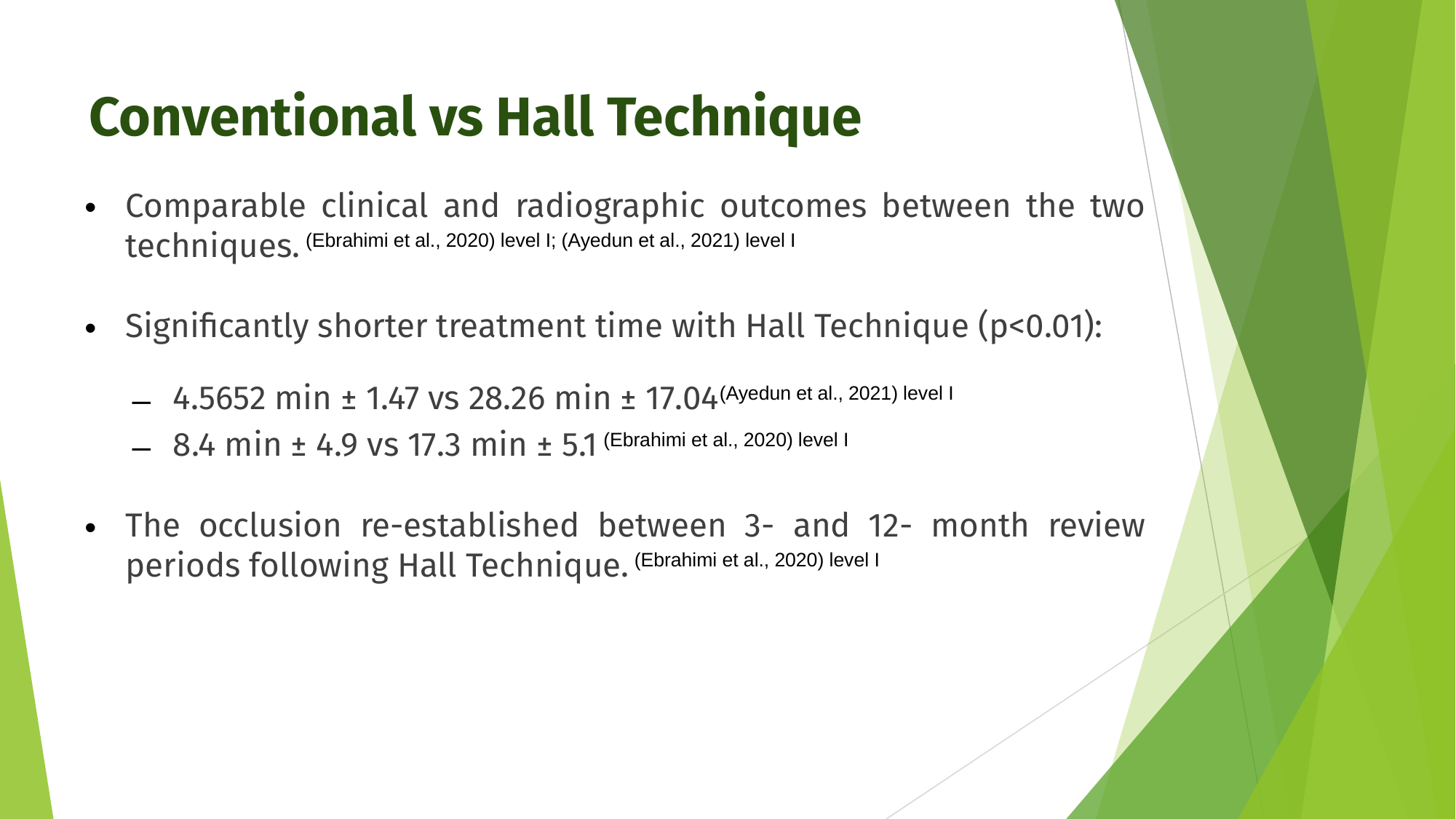

# Conventional vs Hall Technique

Comparable clinical and radiographic outcomes between the two techniques. (Ebrahimi et al., 2020) level I; (Ayedun et al., 2021) level I

Significantly shorter treatment time with Hall Technique (p<0.01):

4.5652 min ± 1.47 vs 28.26 min ± 17.04(Ayedun et al., 2021) level I
8.4 min ± 4.9 vs 17.3 min ± 5.1 (Ebrahimi et al., 2020) level I

The occlusion re-established between 3- and 12- month review periods following Hall Technique. (Ebrahimi et al., 2020) level I